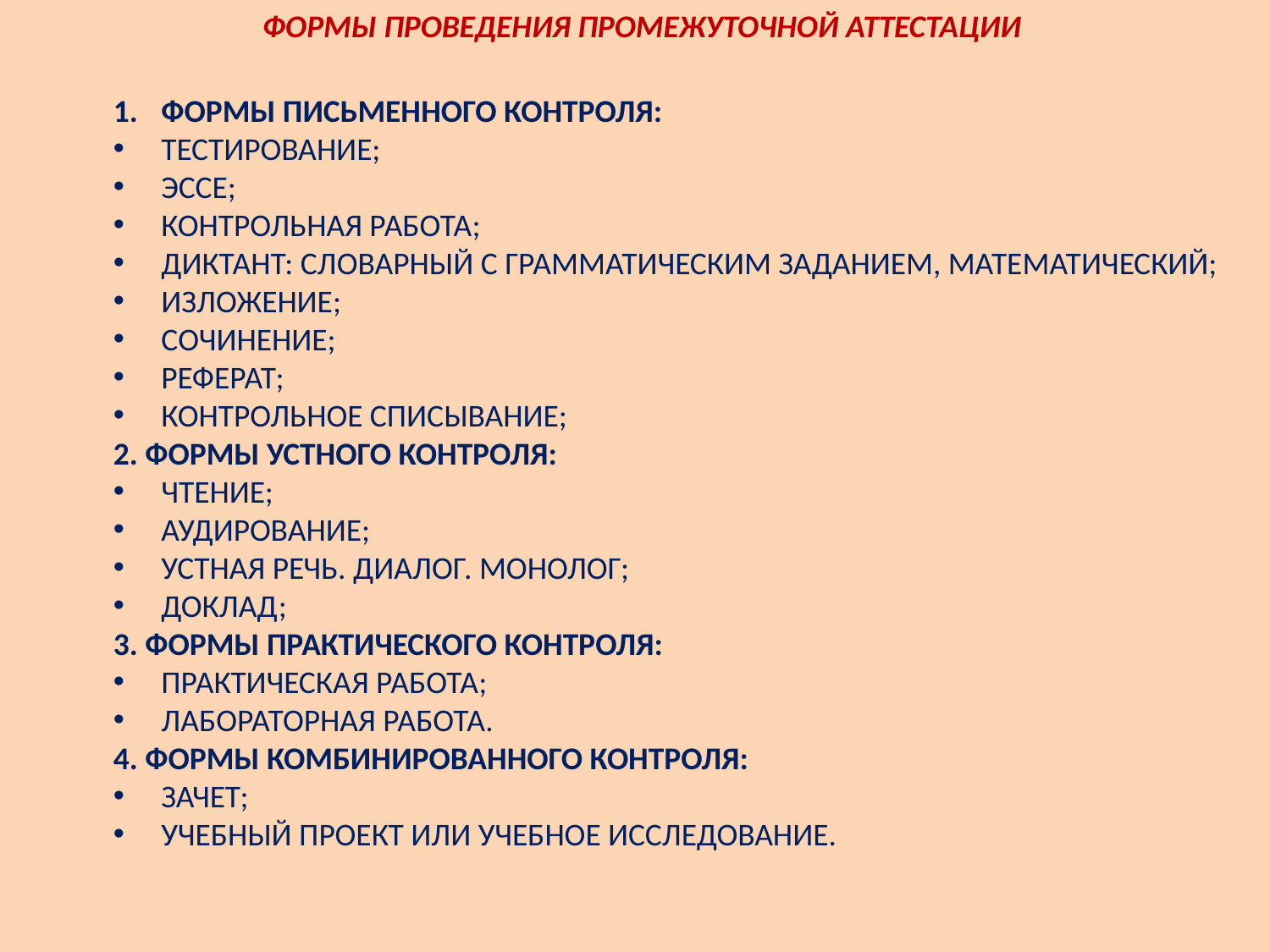

ФОРМЫ ПРОВЕДЕНИЯ ПРОМЕЖУТОЧНОЙ АТТЕСТАЦИИ
ФОРМЫ ПИСЬМЕННОГО КОНТРОЛЯ:
ТЕСТИРОВАНИЕ;
ЭССЕ;
КОНТРОЛЬНАЯ РАБОТА;
ДИКТАНТ: СЛОВАРНЫЙ С ГРАММАТИЧЕСКИМ ЗАДАНИЕМ, МАТЕМАТИЧЕСКИЙ;
ИЗЛОЖЕНИЕ;
СОЧИНЕНИЕ;
РЕФЕРАТ;
КОНТРОЛЬНОЕ СПИСЫВАНИЕ;
2. ФОРМЫ УСТНОГО КОНТРОЛЯ:
ЧТЕНИЕ;
АУДИРОВАНИЕ;
УСТНАЯ РЕЧЬ. ДИАЛОГ. МОНОЛОГ;
ДОКЛАД;
3. ФОРМЫ ПРАКТИЧЕСКОГО КОНТРОЛЯ:
ПРАКТИЧЕСКАЯ РАБОТА;
ЛАБОРАТОРНАЯ РАБОТА.
4. ФОРМЫ КОМБИНИРОВАННОГО КОНТРОЛЯ:
ЗАЧЕТ;
УЧЕБНЫЙ ПРОЕКТ ИЛИ УЧЕБНОЕ ИССЛЕДОВАНИЕ.